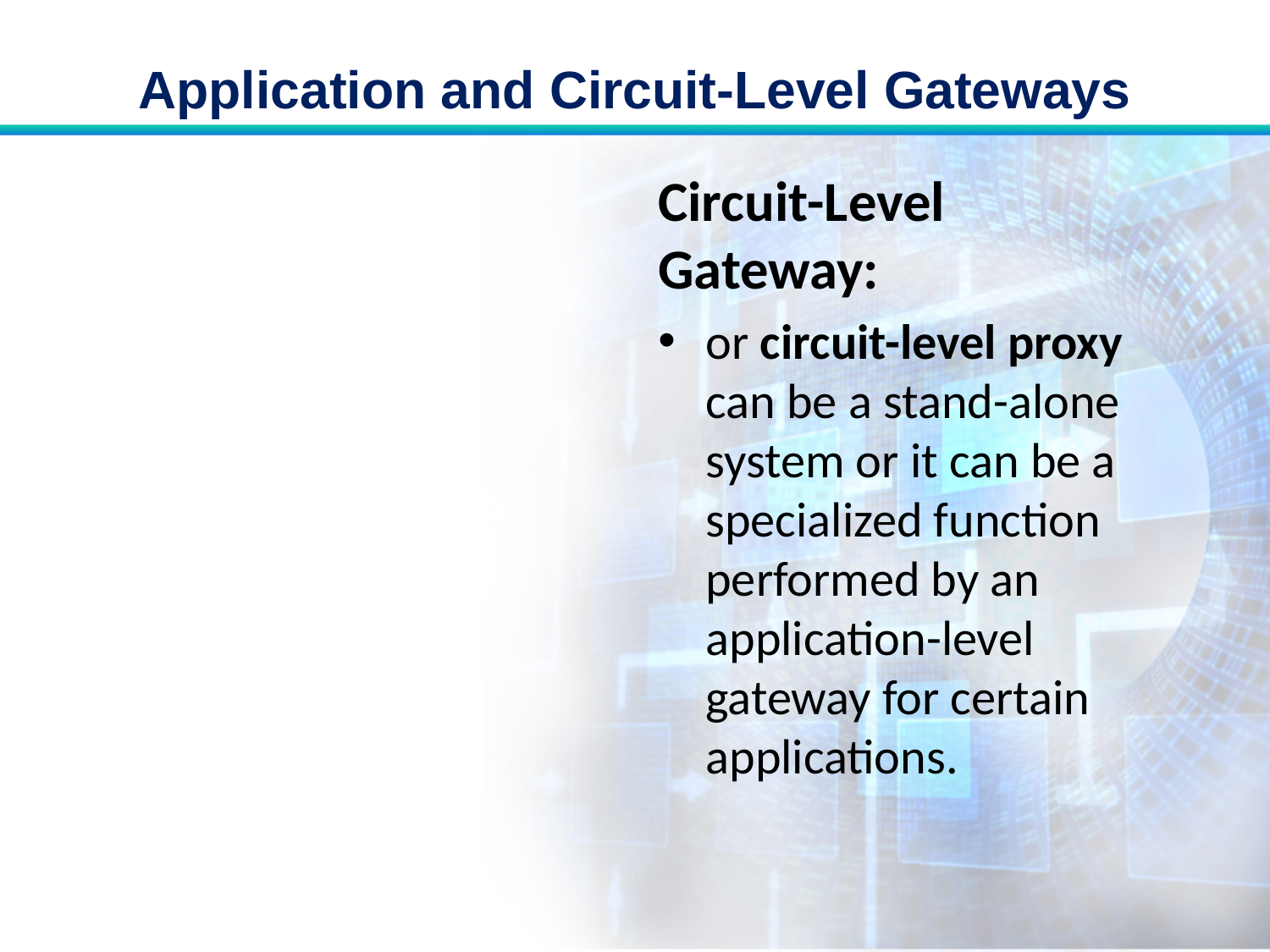

# Application and Circuit-Level Gateways
Circuit-Level Gateway:
or circuit-level proxy  can be a stand-alone system or it can be a specialized function performed by an application-level gateway for certain applications.